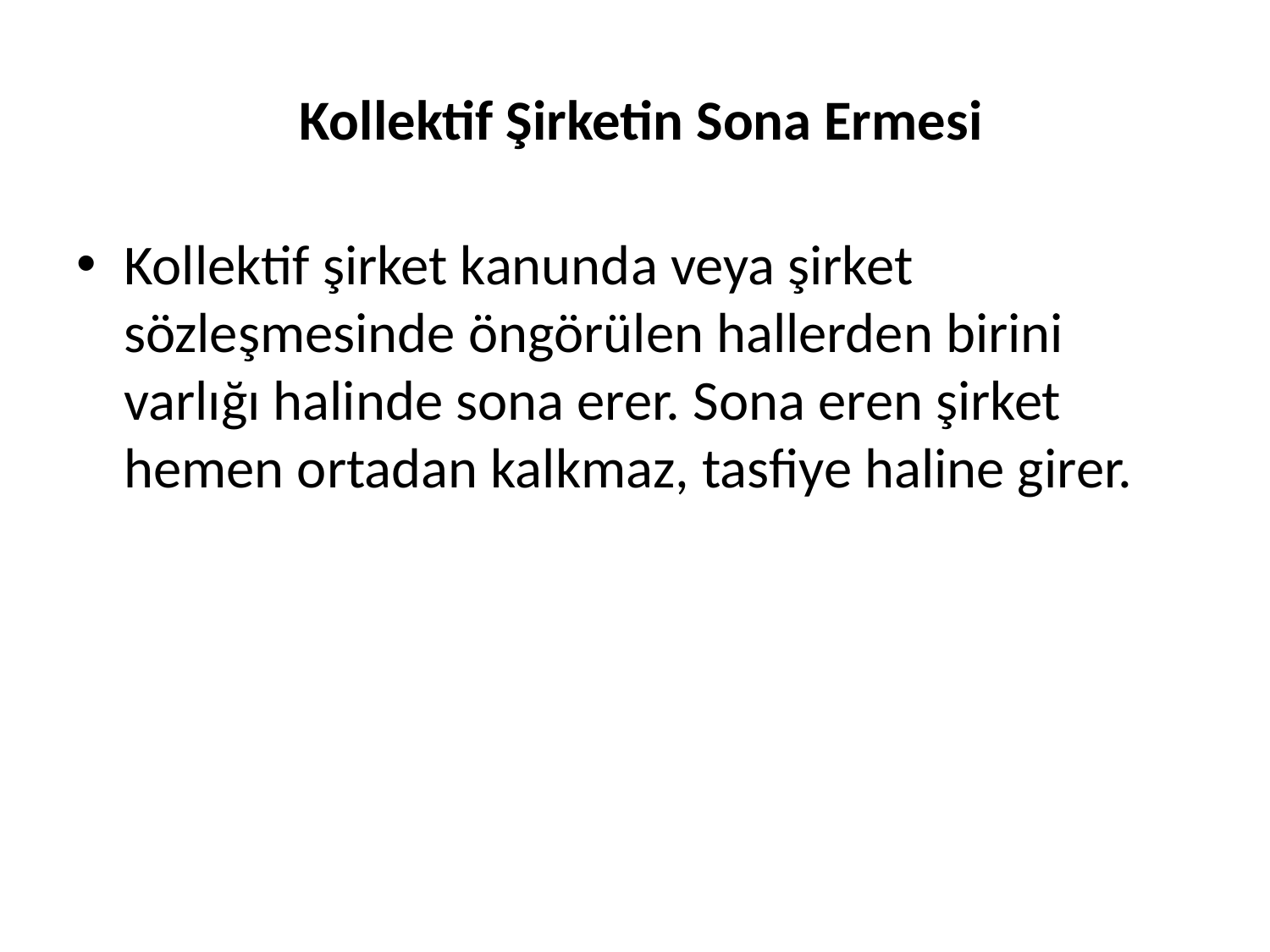

# Kollektif Şirketin Sona Ermesi
Kollektif şirket kanunda veya şirket sözleşmesinde öngörülen hallerden birini varlığı halinde sona erer. Sona eren şirket hemen ortadan kalkmaz, tasfiye haline girer.